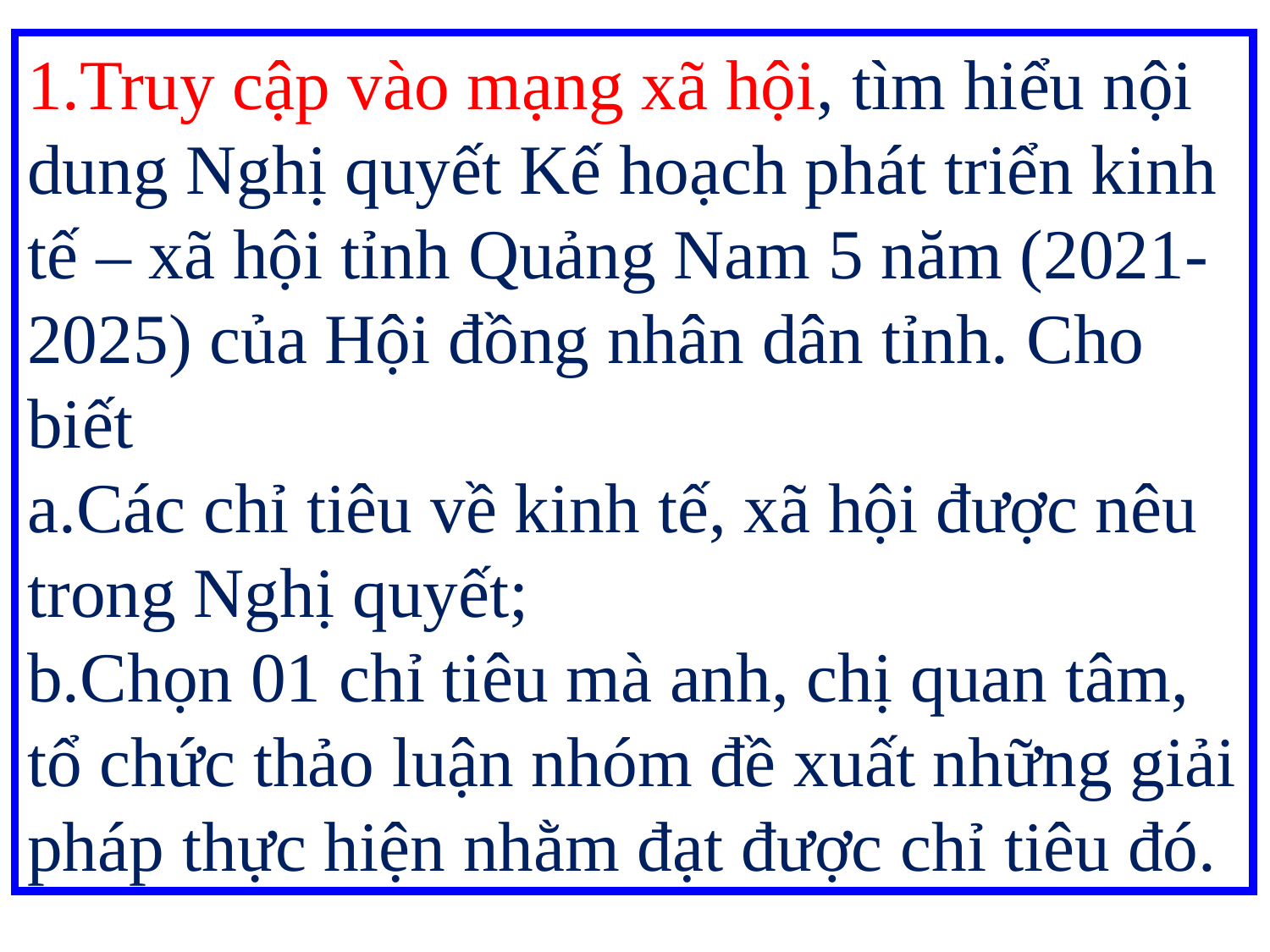

1.Truy cập vào mạng xã hội, tìm hiểu nội dung Nghị quyết Kế hoạch phát triển kinh tế – xã hội tỉnh Quảng Nam 5 năm (2021-2025) của Hội đồng nhân dân tỉnh. Cho biết
a.Các chỉ tiêu về kinh tế, xã hội được nêu trong Nghị quyết;
b.Chọn 01 chỉ tiêu mà anh, chị quan tâm, tổ chức thảo luận nhóm đề xuất những giải pháp thực hiện nhằm đạt được chỉ tiêu đó.